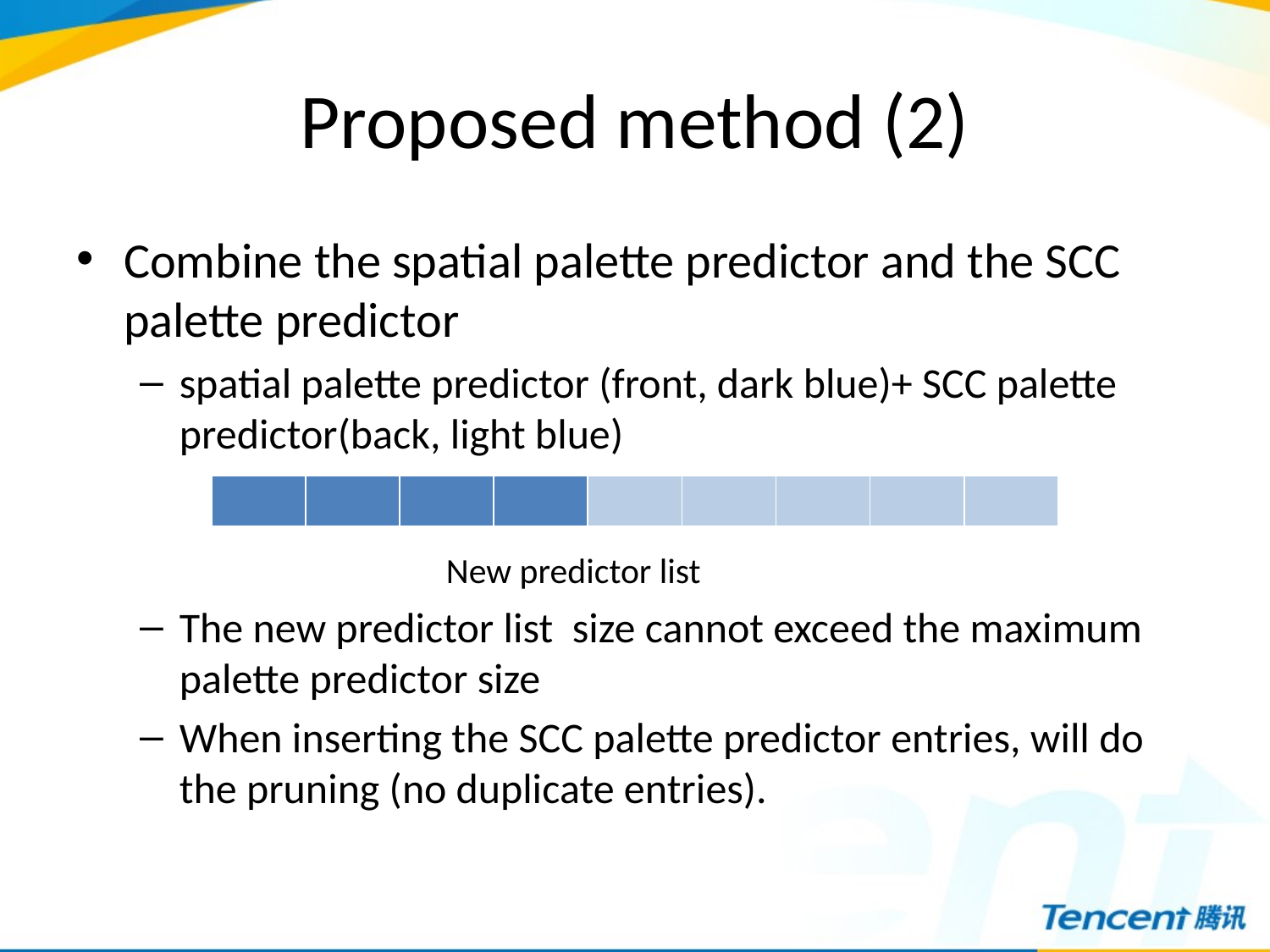

# Proposed method (2)
Combine the spatial palette predictor and the SCC palette predictor
spatial palette predictor (front, dark blue)+ SCC palette predictor(back, light blue)

                                 New predictor list
The new predictor list  size cannot exceed the maximum palette predictor size
When inserting the SCC palette predictor entries, will do the pruning (no duplicate entries).
|  |  |  |  |  |  |  |  |  |
| --- | --- | --- | --- | --- | --- | --- | --- | --- |